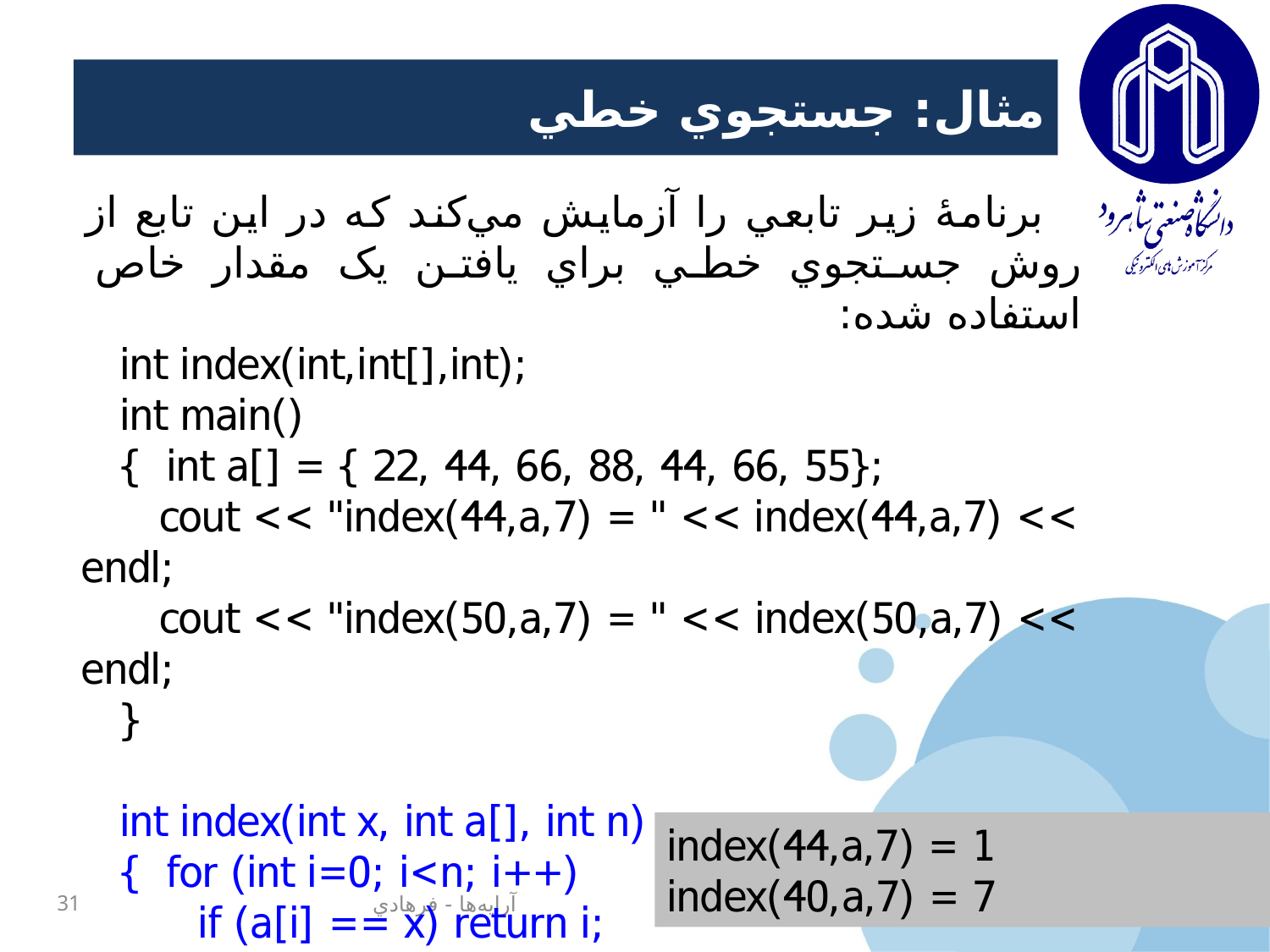

# مثال‌: جستجوي خطي
برنامۀ زير تابعي را آزمايش مي‌کند که در اين تابع از روش جستجوي خطي براي يافتن يک مقدار خاص استفاده شده:
int index(int,int[],int);
int main()
{  int a[] = { 22, 44, 66, 88, 44, 66, 55};
   cout << "index(44,a,7) = " << index(44,a,7) << endl;
   cout << "index(50,a,7) = " << index(50,a,7) << endl;
}

int index(int x, int a[], int n)
{  for (int i=0; i<n; i++)
      if (a[i] == x) return i;
   return n;   // x not found
}

index(44,a,7) = 1
index(40,a,7) = 7
31
آرايه‌ها - فرهادي